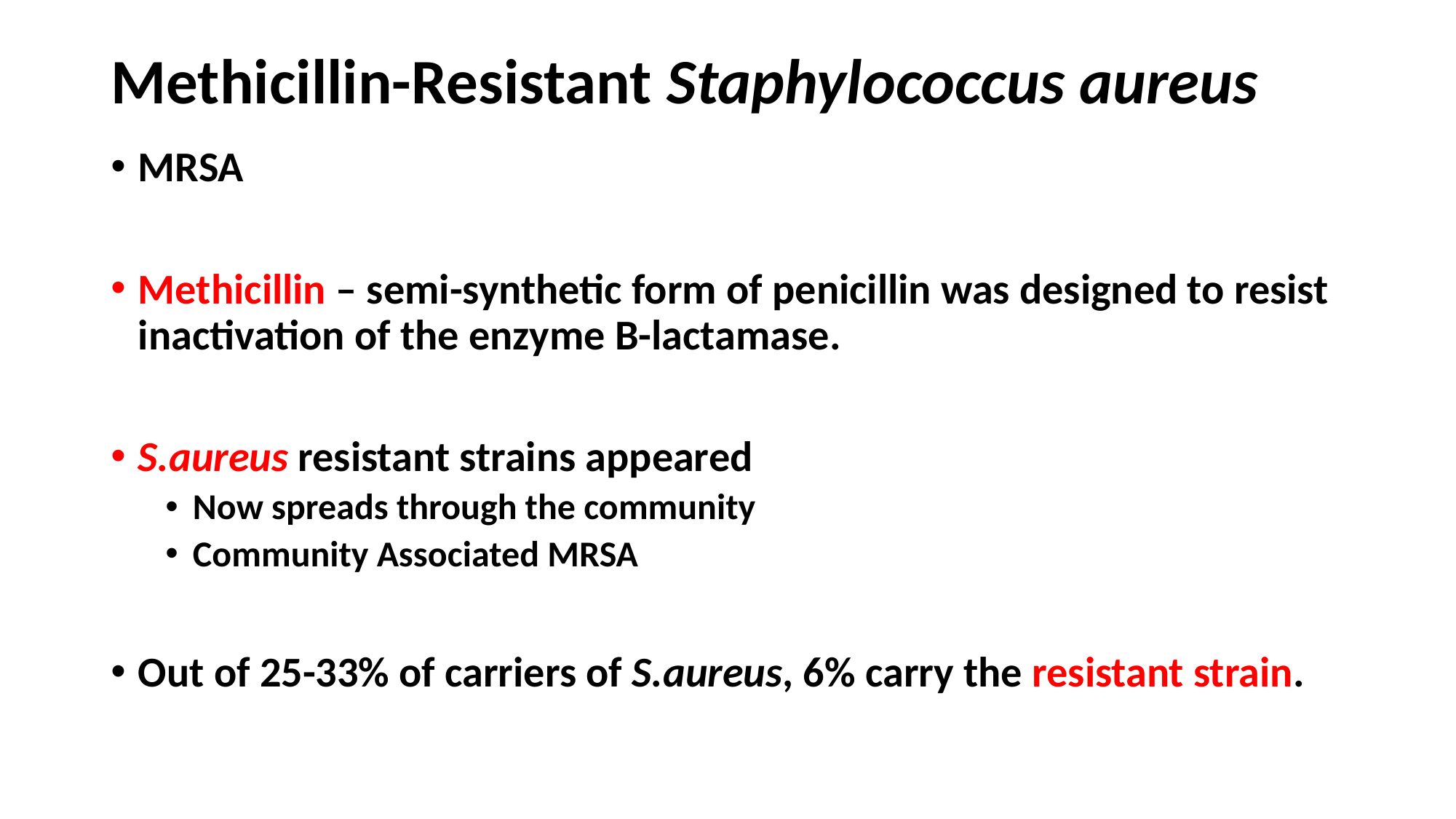

# Methicillin-Resistant Staphylococcus aureus
MRSA

Methicillin – semi-synthetic form of penicillin was designed to resist inactivation of the enzyme B-lactamase.

S.aureus resistant strains appeared
Now spreads through the community
Community Associated MRSA

Out of 25-33% of carriers of S.aureus, 6% carry the resistant strain.